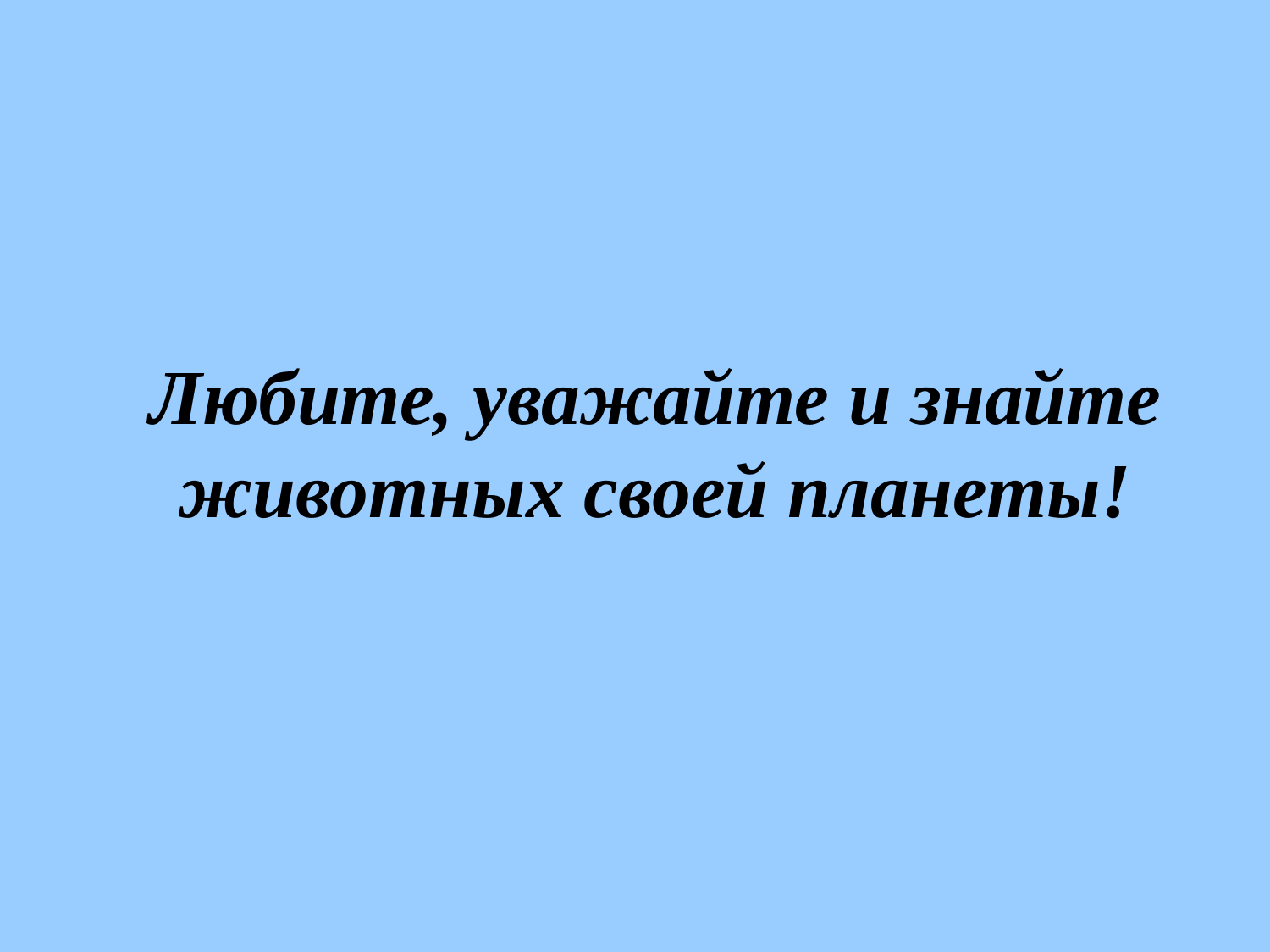

# Любите, уважайте и знайте животных своей планеты!